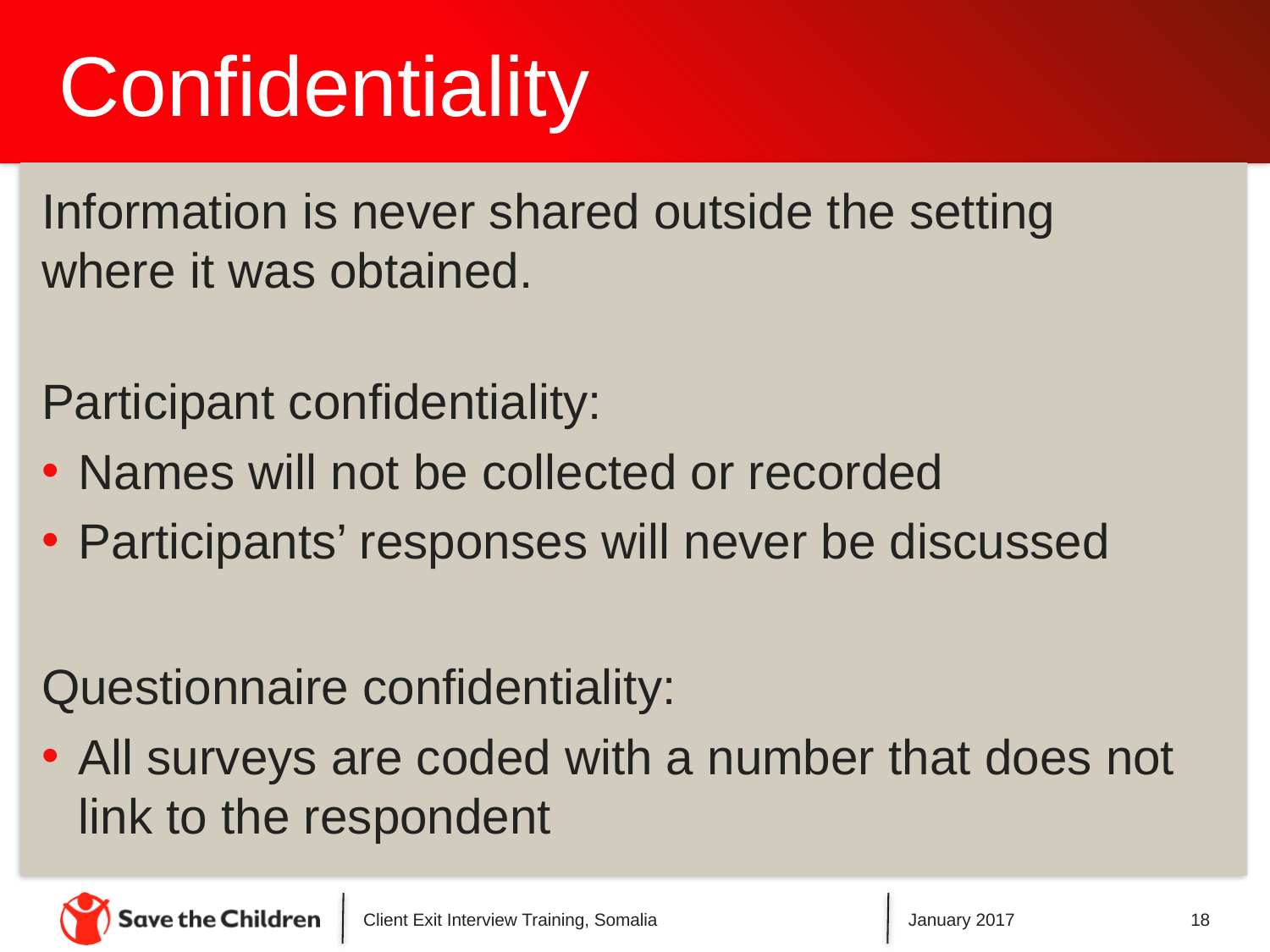

# Confidentiality
Information is never shared outside the setting where it was obtained.

Participant confidentiality:
Names will not be collected or recorded
Participants’ responses will never be discussed

Questionnaire confidentiality:
All surveys are coded with a number that does not link to the respondent
Client Exit Interview Training, Somalia
January 2017
18